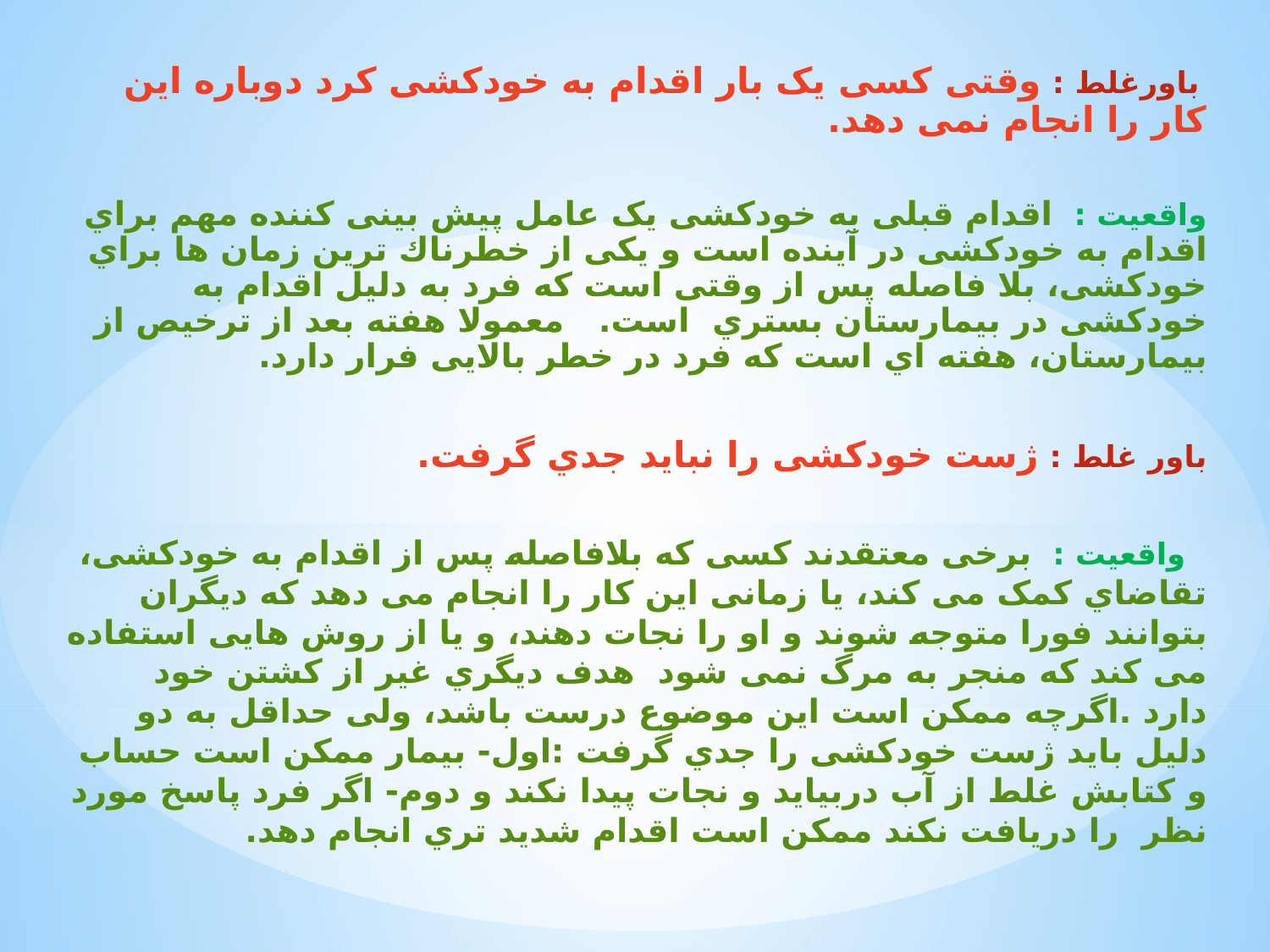

باورﻏﻠﻂ : وﻗﺘﯽ ﮐﺴﯽ ﯾﮏ ﺑﺎر اﻗﺪام ﺑﻪ ﺧﻮدﮐﺸﯽ ﮐﺮد دوﺑﺎره اﯾﻦ ﮐﺎر را اﻧﺠﺎم ﻧﻤﯽ دﻫﺪ.

واﻗﻌﯿﺖ :  اﻗﺪام ﻗﺒﻠﯽ ﺑﻪ ﺧﻮدﮐﺸﯽ ﯾﮏ ﻋﺎﻣﻞ ﭘﯿﺶ ﺑﯿﻨﯽ ﮐﻨﻨﺪه ﻣﻬﻢ ﺑﺮاي اﻗﺪام ﺑﻪ ﺧﻮدﮐﺸﯽ در آﯾﻨﺪه اﺳﺖ و ﯾﮑﯽ از ﺧﻄﺮﻧﺎك ﺗﺮﯾﻦ زﻣﺎن ﻫﺎ ﺑﺮاي ﺧﻮدﮐﺸﯽ، ﺑﻼ ﻓﺎﺻﻠﻪ ﭘﺲ از وﻗﺘﯽ اﺳﺖ ﮐﻪ ﻓﺮد ﺑﻪ دﻟﯿﻞ اﻗﺪام ﺑﻪ ﺧﻮدﮐﺸﯽ در ﺑﯿﻤﺎرﺳﺘﺎن ﺑﺴﺘﺮي  است.   معمولا هفته بعد از ترخیص از بیمارستان، هفته اي است که فرد در خطر بالایی فرار دارد.

ﺑﺎور ﻏﻠﻂ : ژﺳﺖ ﺧﻮدﮐﺸﯽ را ﻧﺒﺎﯾﺪ ﺟﺪي ﮔﺮﻓﺖ.

  واﻗﻌﯿﺖ :  ﺑﺮﺧﯽ ﻣﻌﺘﻘﺪﻧﺪ ﮐﺴﯽ ﮐﻪ ﺑﻼﻓﺎﺻﻠﻪ ﭘﺲ از اﻗﺪام ﺑﻪ ﺧﻮدﮐﺸﯽ، ﺗﻘﺎﺿﺎي ﮐﻤﮏ ﻣﯽ ﮐﻨﺪ، ﯾﺎ زﻣﺎﻧﯽ اﯾﻦ ﮐﺎر را اﻧﺠﺎم ﻣﯽ دﻫﺪ ﮐﻪ دﯾﮕﺮان ﺑﺘﻮاﻧﻨﺪ ﻓﻮرا ﻣﺘﻮﺟﻪ ﺷﻮﻧﺪ و او را ﻧﺠﺎت دﻫﻨﺪ، و ﯾﺎ از روش ﻫﺎﯾﯽ اﺳﺘﻔﺎده ﻣﯽ ﮐﻨﺪ ﮐﻪ ﻣﻨﺠﺮ ﺑﻪ ﻣﺮگ ﻧﻤﯽ ﺷﻮد  ﻫﺪف دﯾﮕﺮي ﻏﯿﺮ از ﮐﺸﺘﻦ ﺧﻮد دارد .اﮔﺮﭼﻪ ﻣﻤﮑﻦ اﺳﺖ اﯾﻦ ﻣﻮﺿﻮع درﺳﺖ ﺑﺎﺷﺪ، وﻟﯽ ﺣﺪاﻗﻞ ﺑﻪ دو دﻟﯿﻞ ﺑﺎﯾﺪ ژﺳﺖ ﺧﻮدﮐﺸﯽ را ﺟﺪي ﮔﺮﻓﺖ :اول- ﺑﯿﻤﺎر ﻣﻤﮑﻦ اﺳﺖ ﺣﺴﺎب و ﮐﺘﺎﺑﺶ ﻏﻠﻂ از آب درﺑﯿﺎﯾﺪ و ﻧﺠﺎت ﭘﯿﺪا ﻧﮑﻨﺪ و دوم- اﮔﺮ ﻓﺮد ﭘﺎﺳﺦ ﻣﻮرد ﻧﻈﺮ  را درﯾﺎﻓﺖ ﻧﮑﻨﺪ ﻣﻤﮑﻦ اﺳﺖ اﻗﺪام ﺷﺪﯾﺪ ﺗﺮي اﻧﺠﺎم دﻫﺪ.